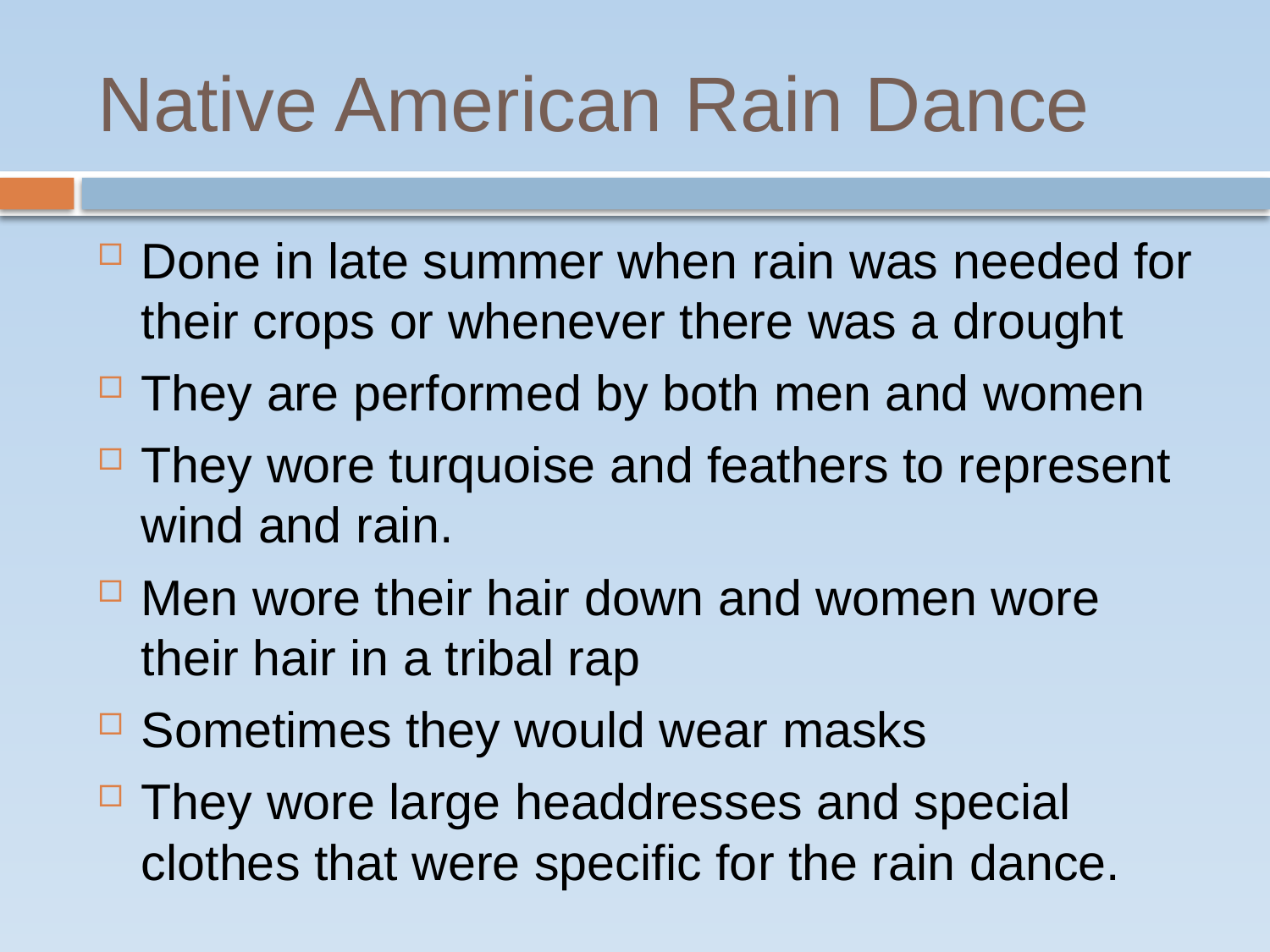

# Native American Rain Dance
Done in late summer when rain was needed for their crops or whenever there was a drought
They are performed by both men and women
They wore turquoise and feathers to represent wind and rain.
Men wore their hair down and women wore their hair in a tribal rap
Sometimes they would wear masks
They wore large headdresses and special clothes that were specific for the rain dance.